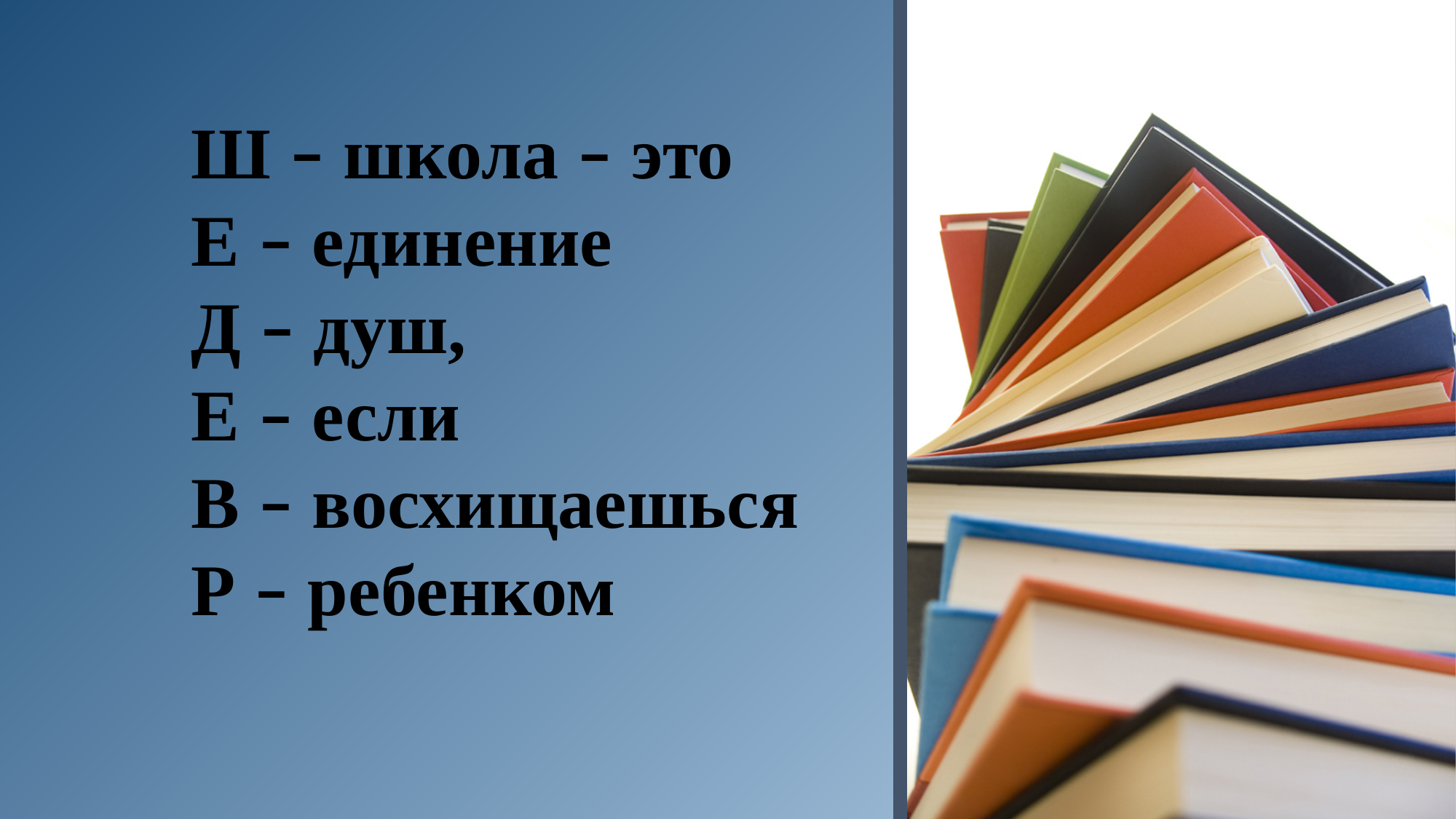

Ш – школа – это
Е – единение
Д – душ,
Е – если
В – восхищаешься
Р – ребенком